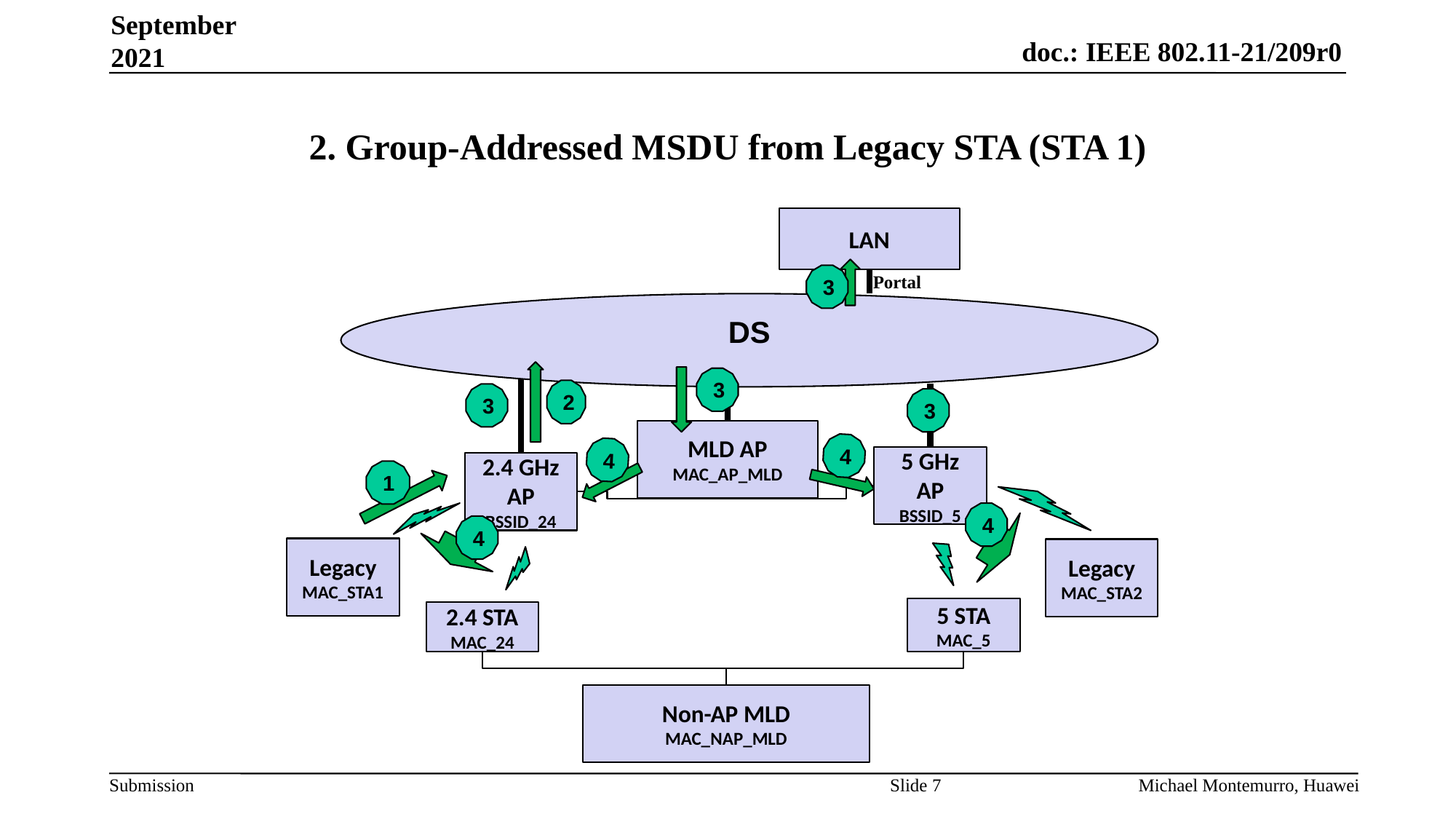

September 2021
# 2. Group-Addressed MSDU from Legacy STA (STA 1)
LAN

3
Portal
DS

3
2
3
3
MLD AP
MAC_AP_MLD
4
4
5 GHz AP
BSSID_5

2.4 GHz AP
BSSID_24
1

4

4

Legacy MAC_STA1
Legacy MAC_STA2

5 STA
MAC_5
2.4 STA
MAC_24
Non-AP MLD
MAC_NAP_MLD
Slide 7
Michael Montemurro, Huawei